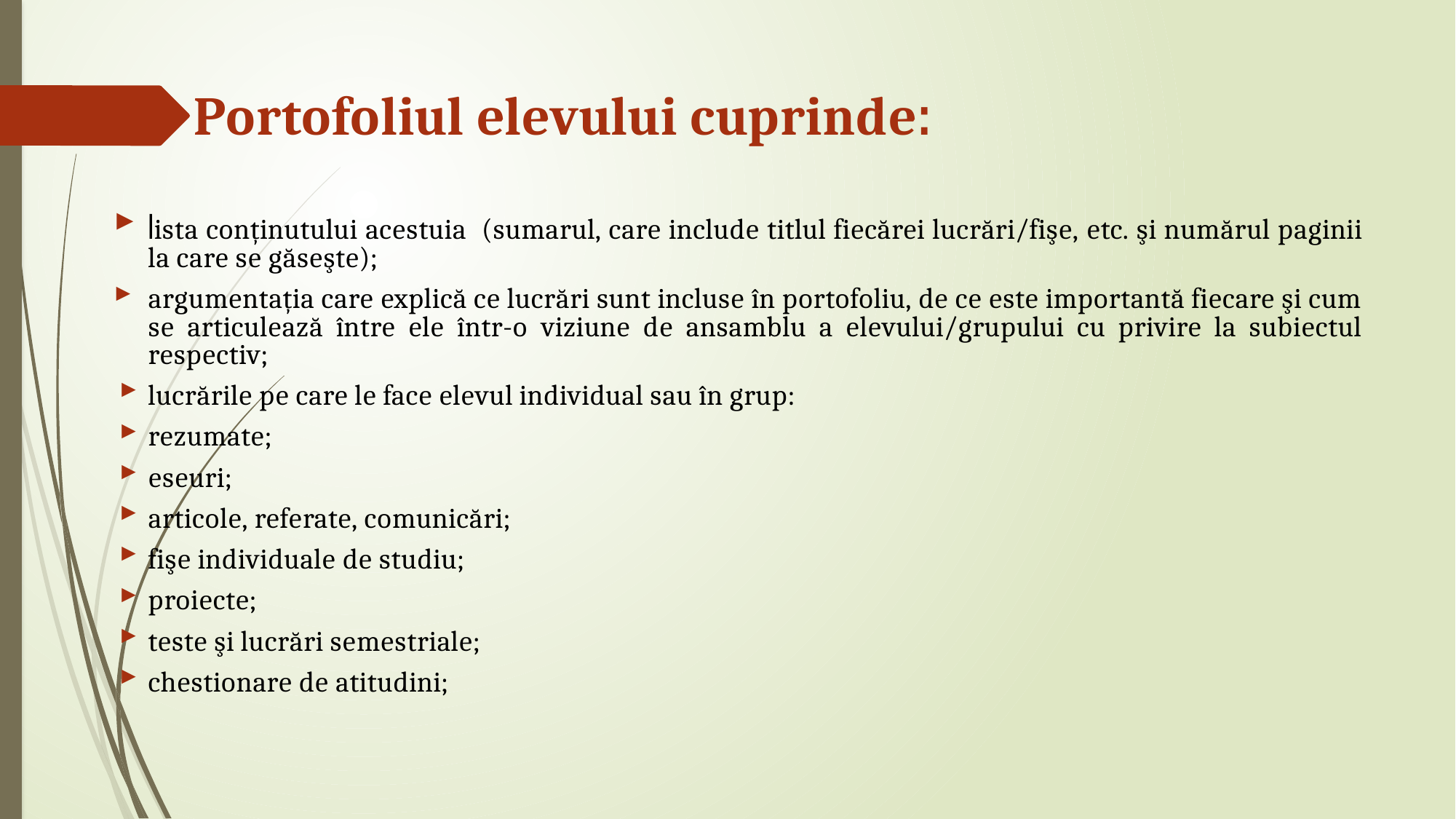

# Portofoliul elevului cuprinde:
lista conţinutului acestuia  (sumarul, care include titlul fiecărei lucrări/fişe, etc. şi numărul paginii la care se găseşte);
argumentaţia care explică ce lucrări sunt incluse în portofoliu, de ce este importantă fiecare şi cum se articulează între ele într-o viziune de ansamblu a elevului/grupului cu privire la subiectul respectiv;
lucrările pe care le face elevul individual sau în grup:
rezumate;
eseuri;
articole, referate, comunicări;
fişe individuale de studiu;
proiecte;
teste şi lucrări semestriale;
chestionare de atitudini;